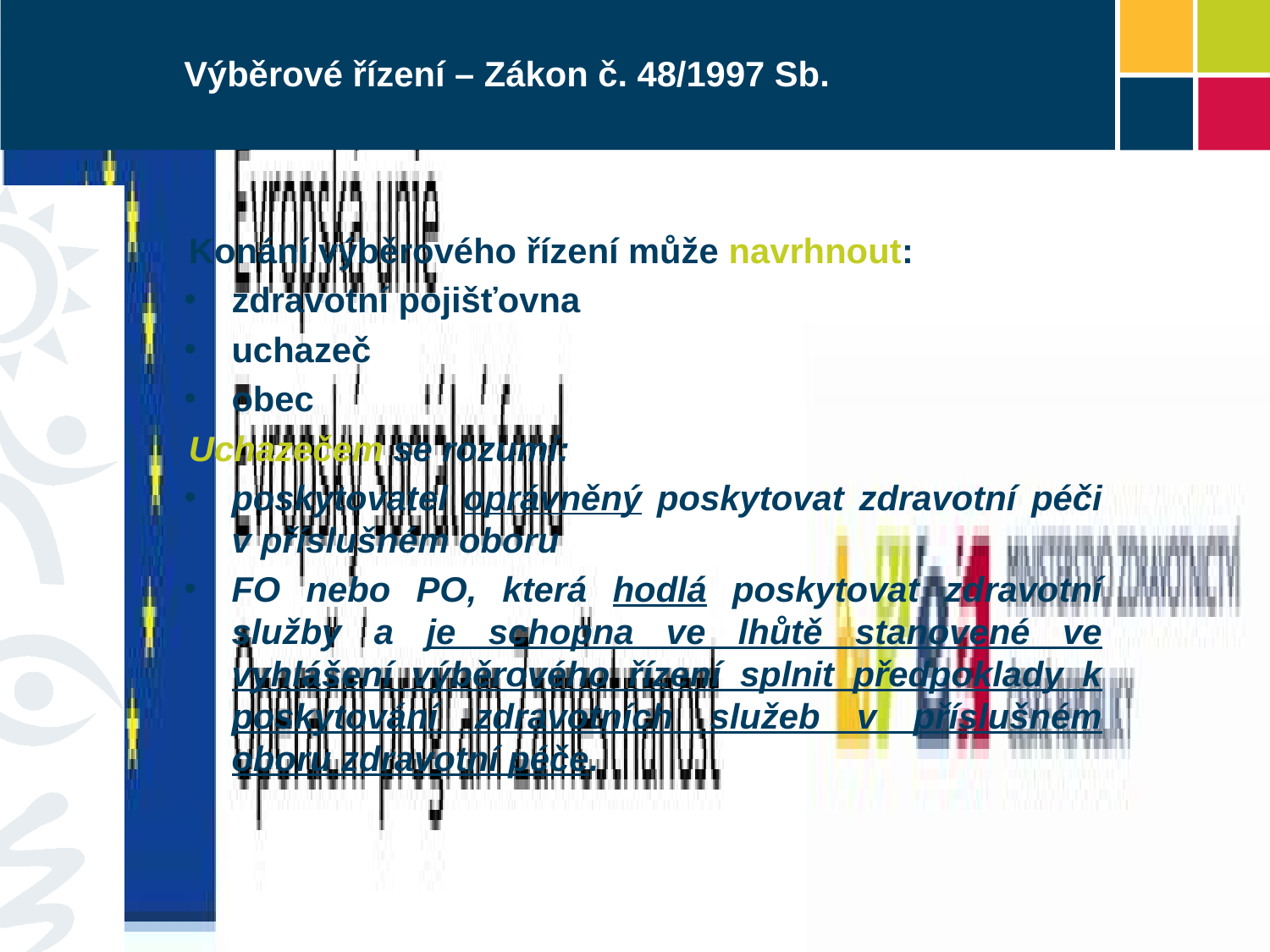

# Výběrové řízení – Zákon č. 48/1997 Sb.
Konání výběrového řízení může navrhnout:
zdravotní pojišťovna
uchazeč
obec
Uchazečem se rozumí:
poskytovatel oprávněný poskytovat zdravotní péči v příslušném oboru
FO nebo PO, která hodlá poskytovat zdravotní služby a je schopna ve lhůtě stanovené ve vyhlášení výběrového řízení splnit předpoklady k poskytování zdravotních služeb v příslušném oboru zdravotní péče.